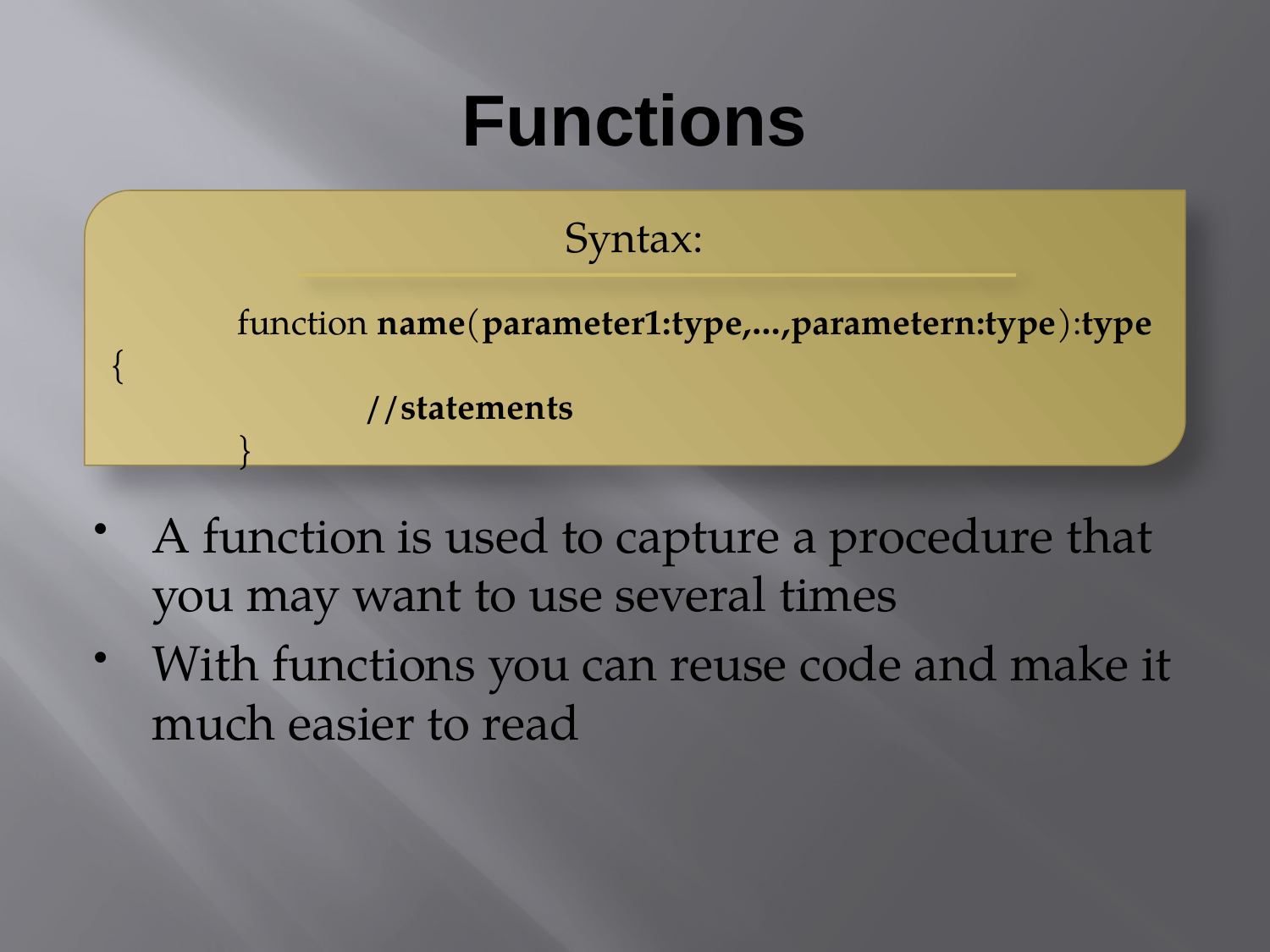

# Functions
Syntax:

	function name(parameter1:type,…,parametern:type):type {
		//statements
	}
A function is used to capture a procedure that you may want to use several times
With functions you can reuse code and make it much easier to read